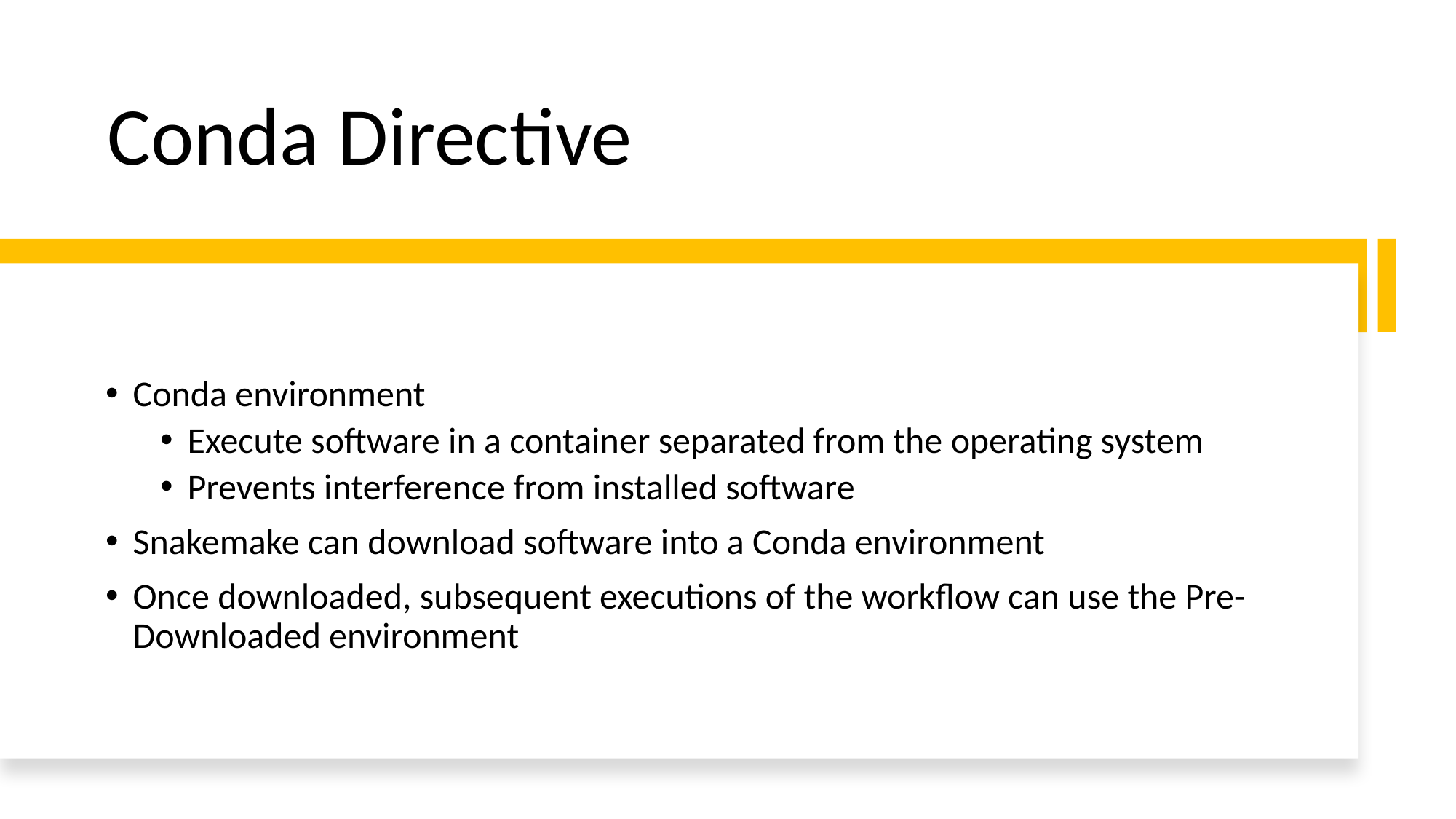

# Conda Directive

Conda environment
Execute software in a container separated from the operating system
Prevents interference from installed software
Snakemake can download software into a Conda environment
Once downloaded, subsequent executions of the workflow can use the Pre-Downloaded environment